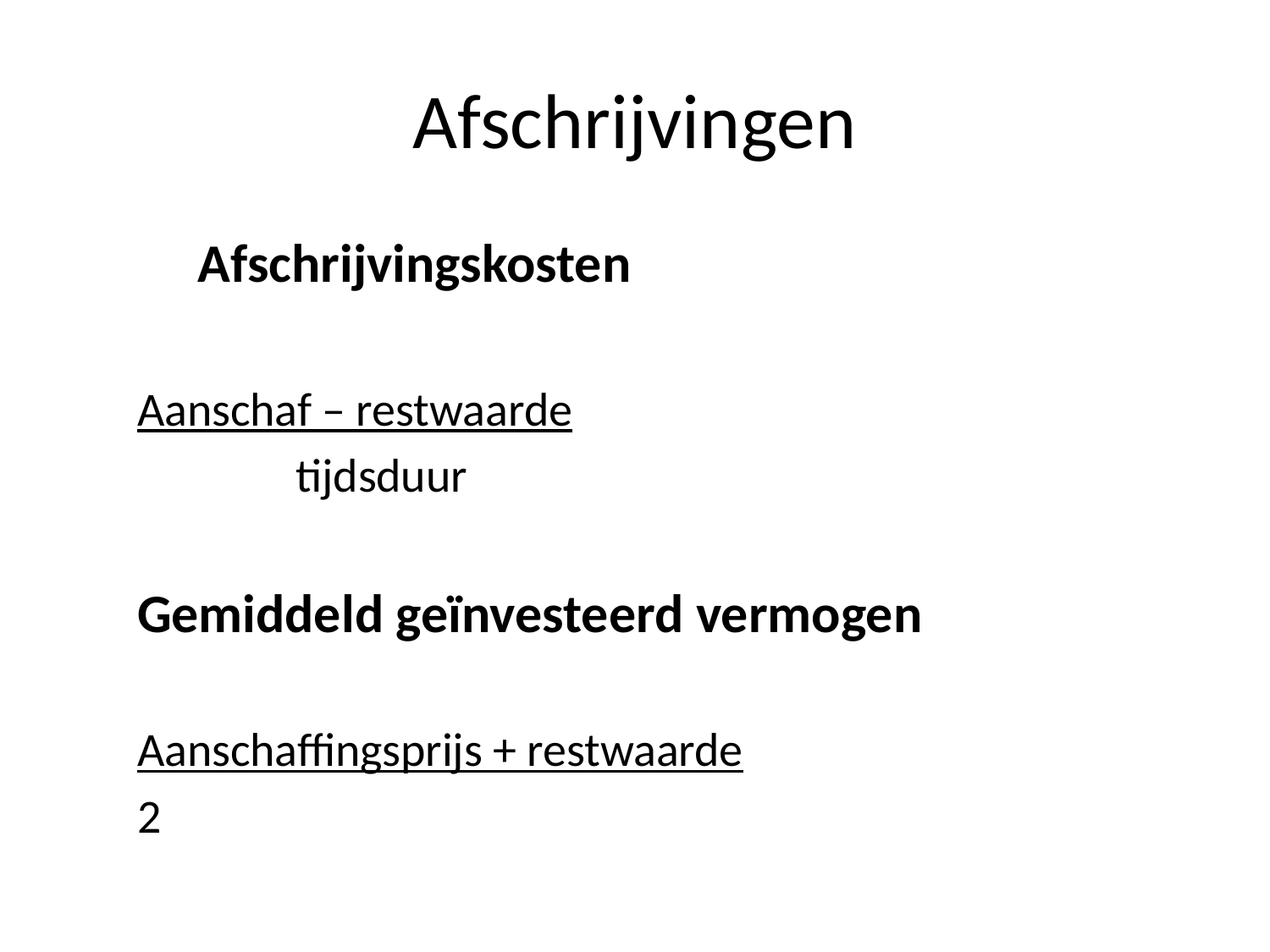

# Afschrijvingen
	Afschrijvingskosten

	Aanschaf – restwaarde
               tijdsduur

	Gemiddeld geïnvesteerd vermogen

	Aanschaffingsprijs + restwaarde
			2